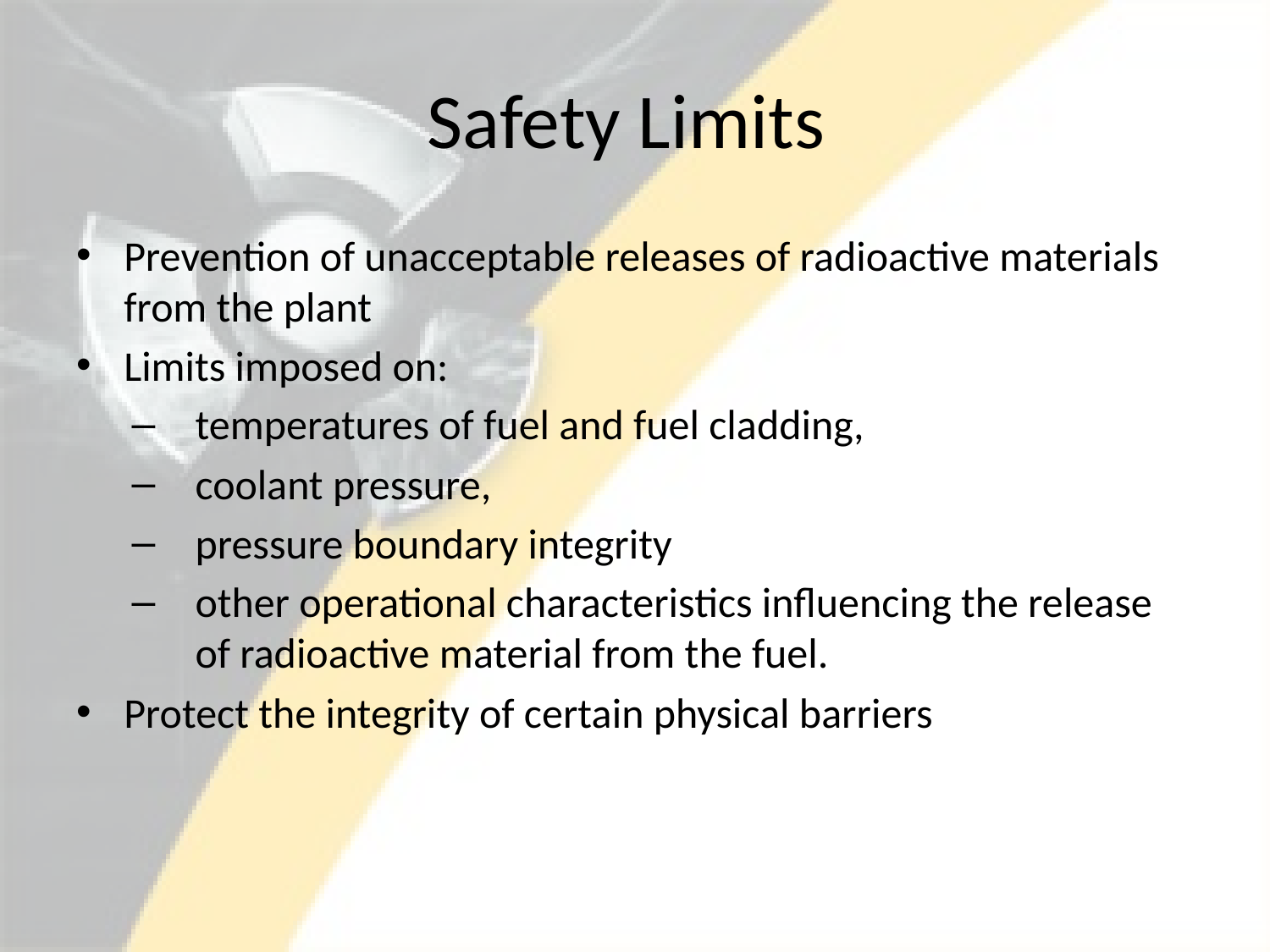

# Safety Limits
Prevention of unacceptable releases of radioactive materials  from the plant
Limits imposed on:
temperatures of fuel and fuel cladding,
coolant pressure,
pressure boundary integrity
other operational characteristics influencing the release of radioactive material from the fuel.
Protect the integrity of certain physical barriers